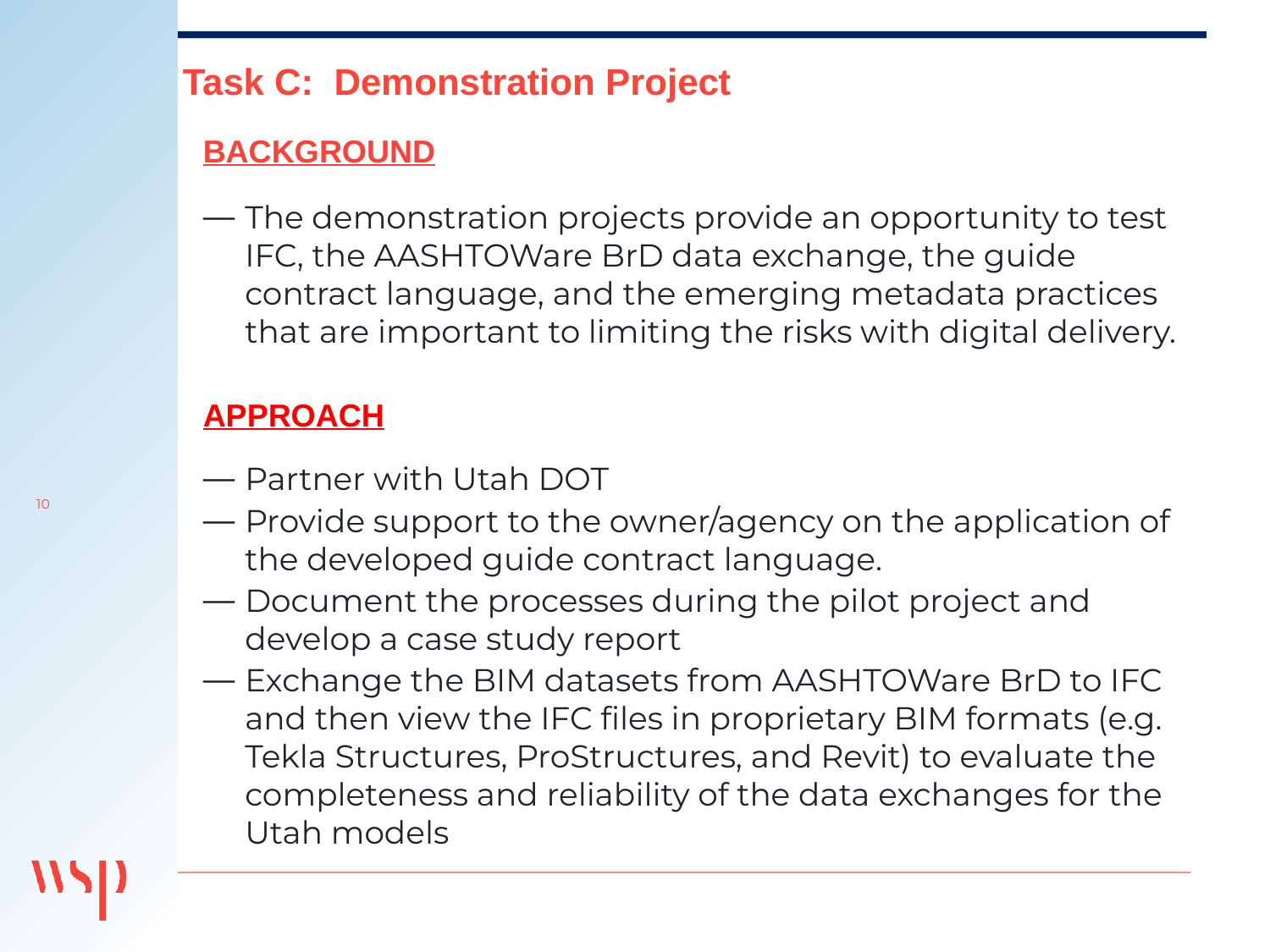

Task C:  Demonstration Project

Background

The demonstration projects provide an opportunity to test IFC, the AASHTOWare BrD data exchange, the guide contract language, and the emerging metadata practices that are important to limiting the risks with digital delivery.

APPROACH

Partner with Utah DOT
Provide support to the owner/agency on the application of the developed guide contract language.
Document the processes during the pilot project and develop a case study report
Exchange the BIM datasets from AASHTOWare BrD to IFC and then view the IFC files in proprietary BIM formats (e.g. Tekla Structures, ProStructures, and Revit) to evaluate the completeness and reliability of the data exchanges for the Utah models

10